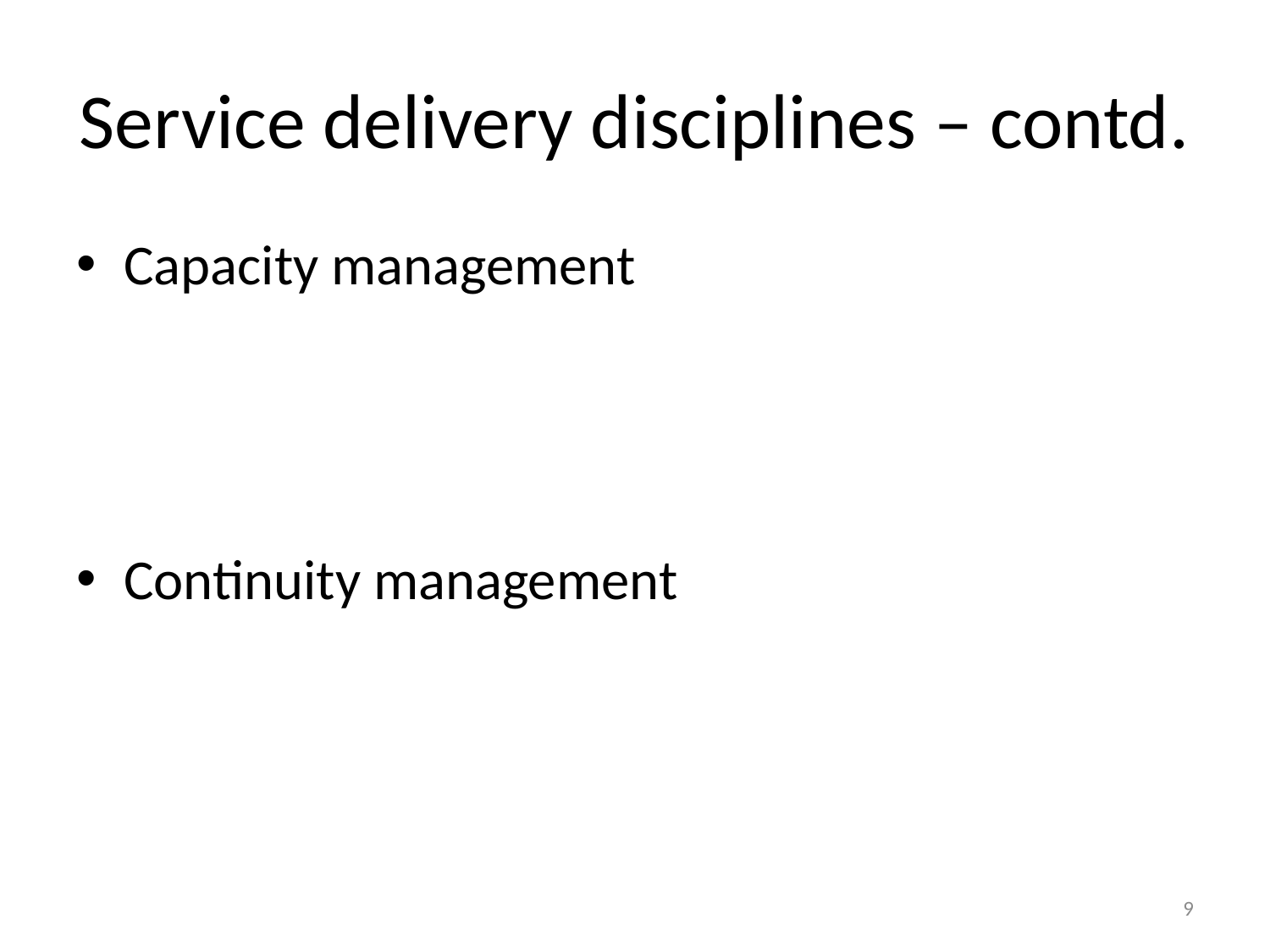

# Service delivery disciplines – contd.
Capacity management

Continuity management

9